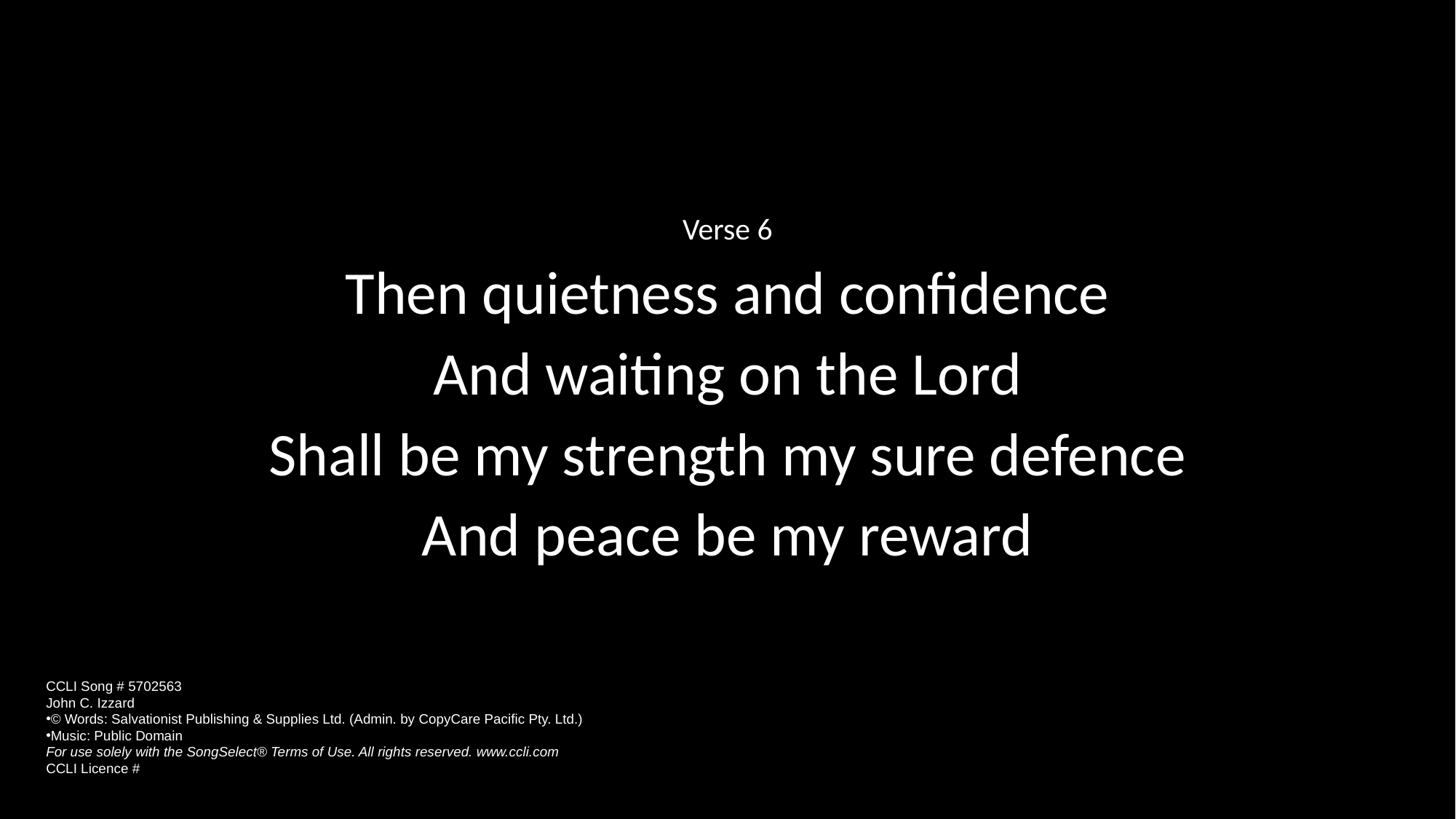

Verse 6
Then quietness and confidence
And waiting on the Lord
Shall be my strength my sure defence
And peace be my reward
CCLI Song # 5702563
John C. Izzard
© Words: Salvationist Publishing & Supplies Ltd. (Admin. by CopyCare Pacific Pty. Ltd.)
Music: Public Domain
For use solely with the SongSelect® Terms of Use. All rights reserved. www.ccli.com
CCLI Licence #